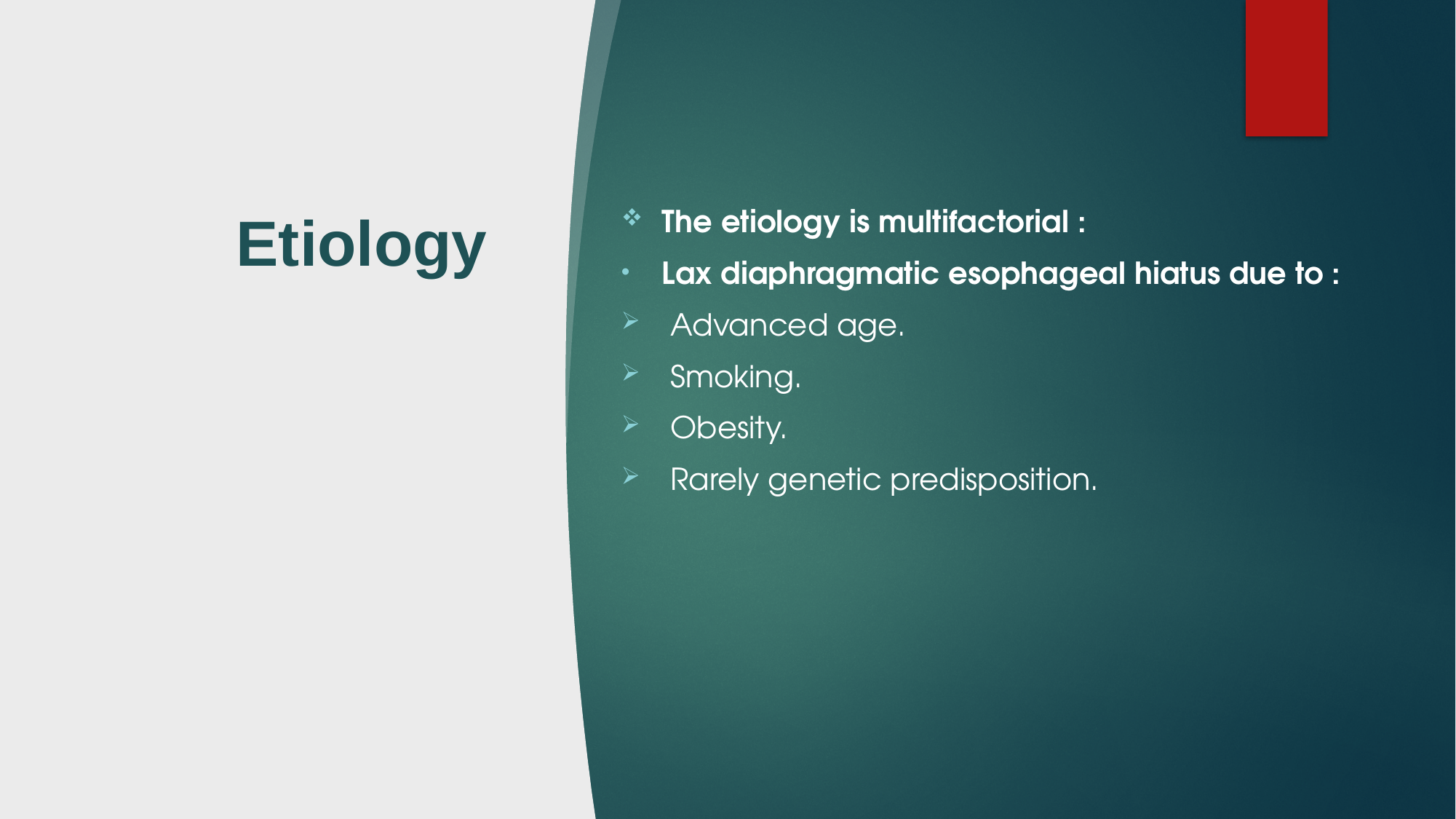

# Etiology
The etiology is multifactorial :
Lax diaphragmatic esophageal hiatus due to :
 Advanced age.
 Smoking.
 Obesity.
 Rarely genetic predisposition.